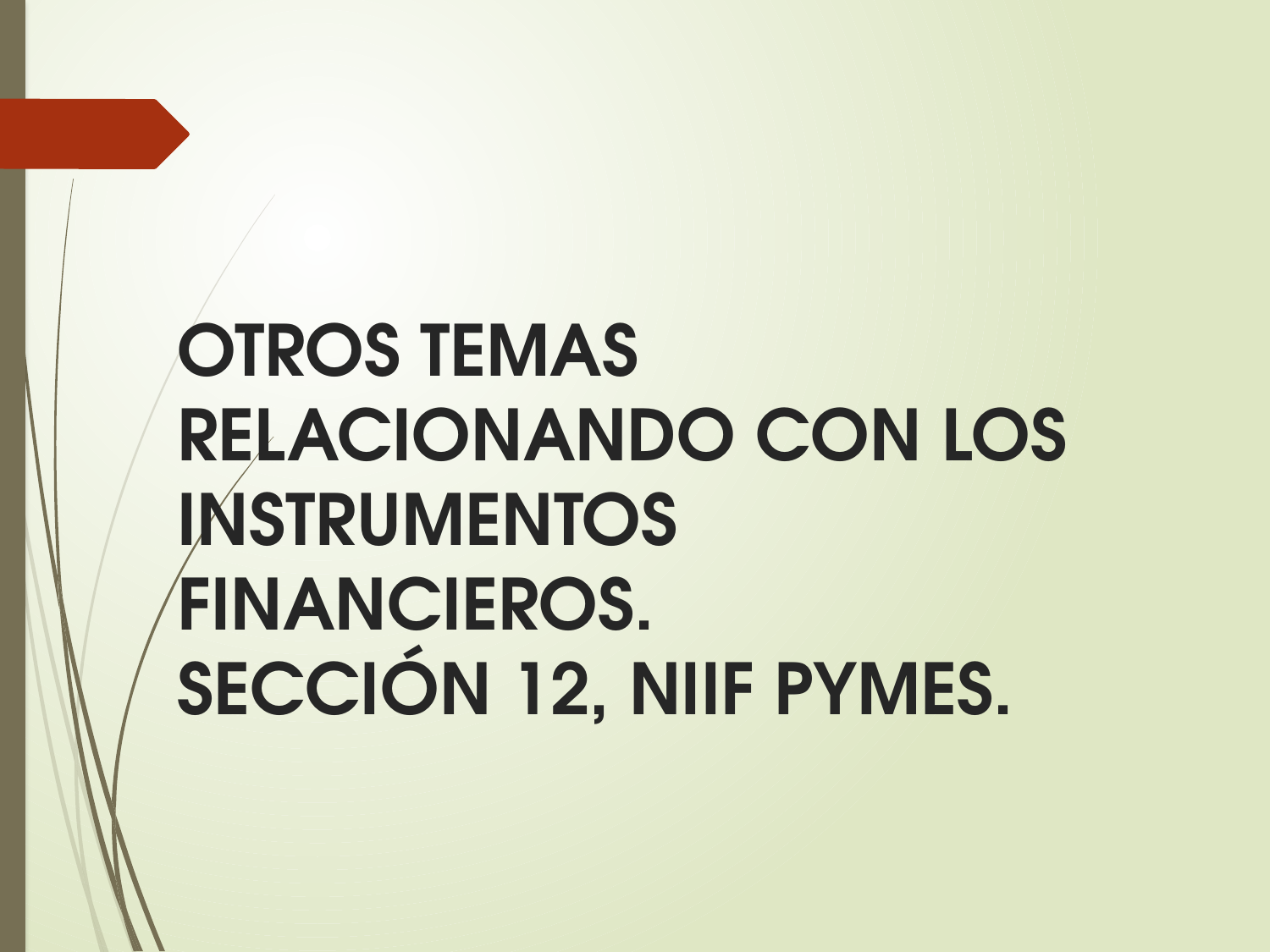

# OTROS TEMAS RELACIONANDO CON LOS INSTRUMENTOS FINANCIEROS. SECCIÓN 12, NIIF PYMES.